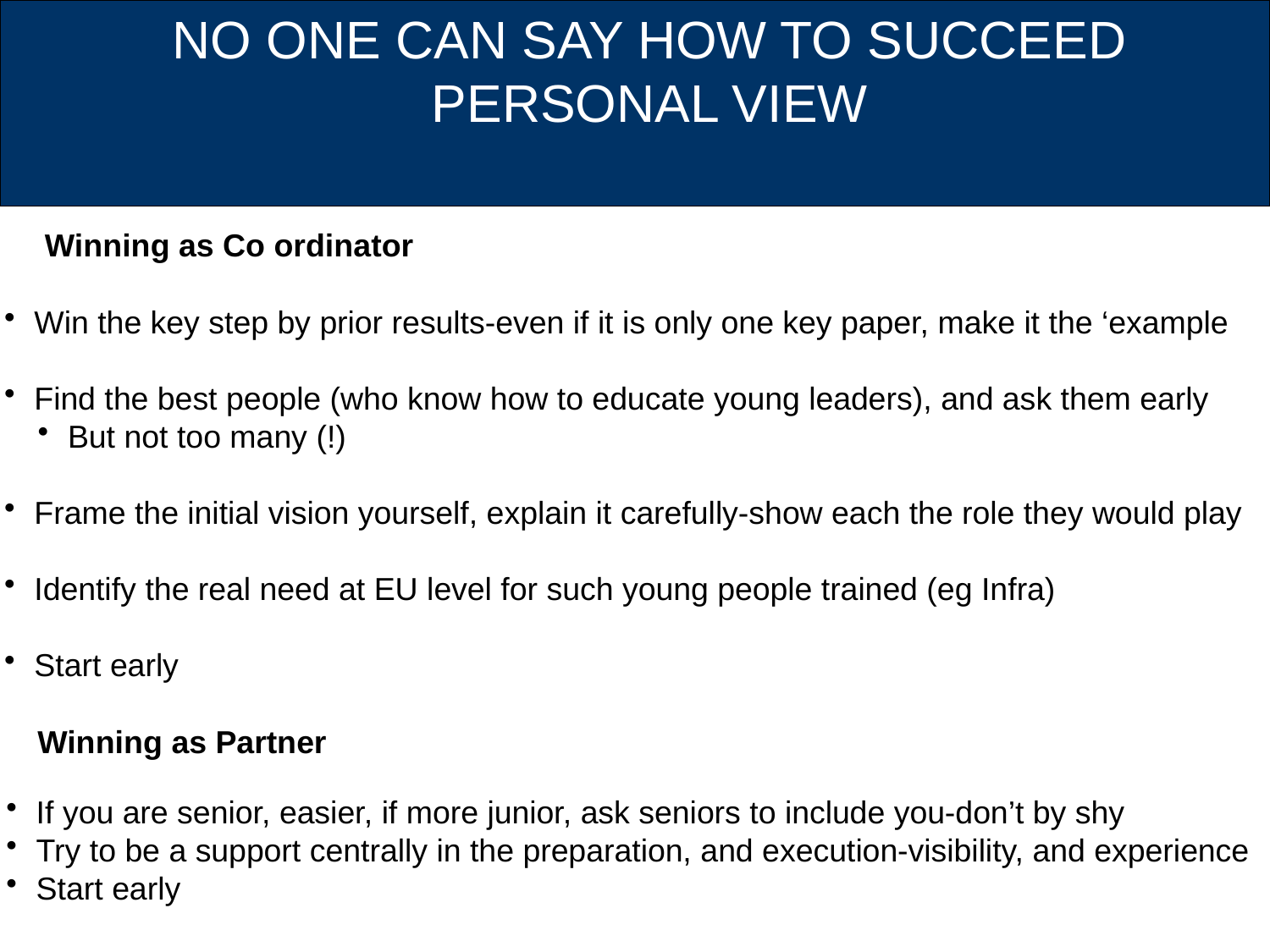

NO ONE CAN SAY HOW TO SUCCEED
PERSONAL VIEW

Winning as Co ordinator
Win the key step by prior results-even if it is only one key paper, make it the ‘example

Find the best people (who know how to educate young leaders), and ask them early
But not too many (!)

Frame the initial vision yourself, explain it carefully-show each the role they would play

Identify the real need at EU level for such young people trained (eg Infra)

Start early

Winning as Partner
If you are senior, easier, if more junior, ask seniors to include you-don’t by shy
Try to be a support centrally in the preparation, and execution-visibility, and experience
Start early